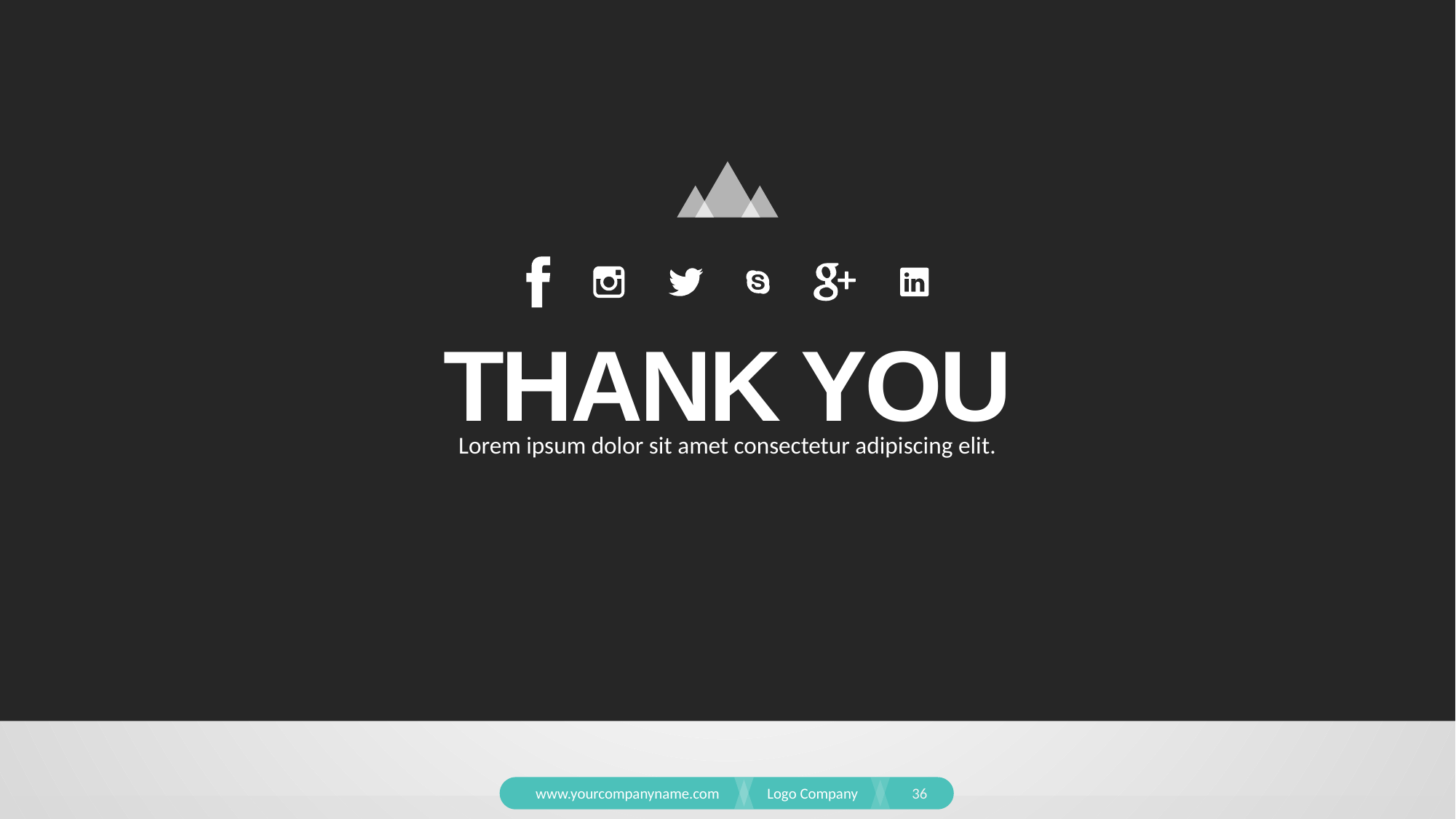

THANK YOU
Lorem ipsum dolor sit amet consectetur adipiscing elit.
36